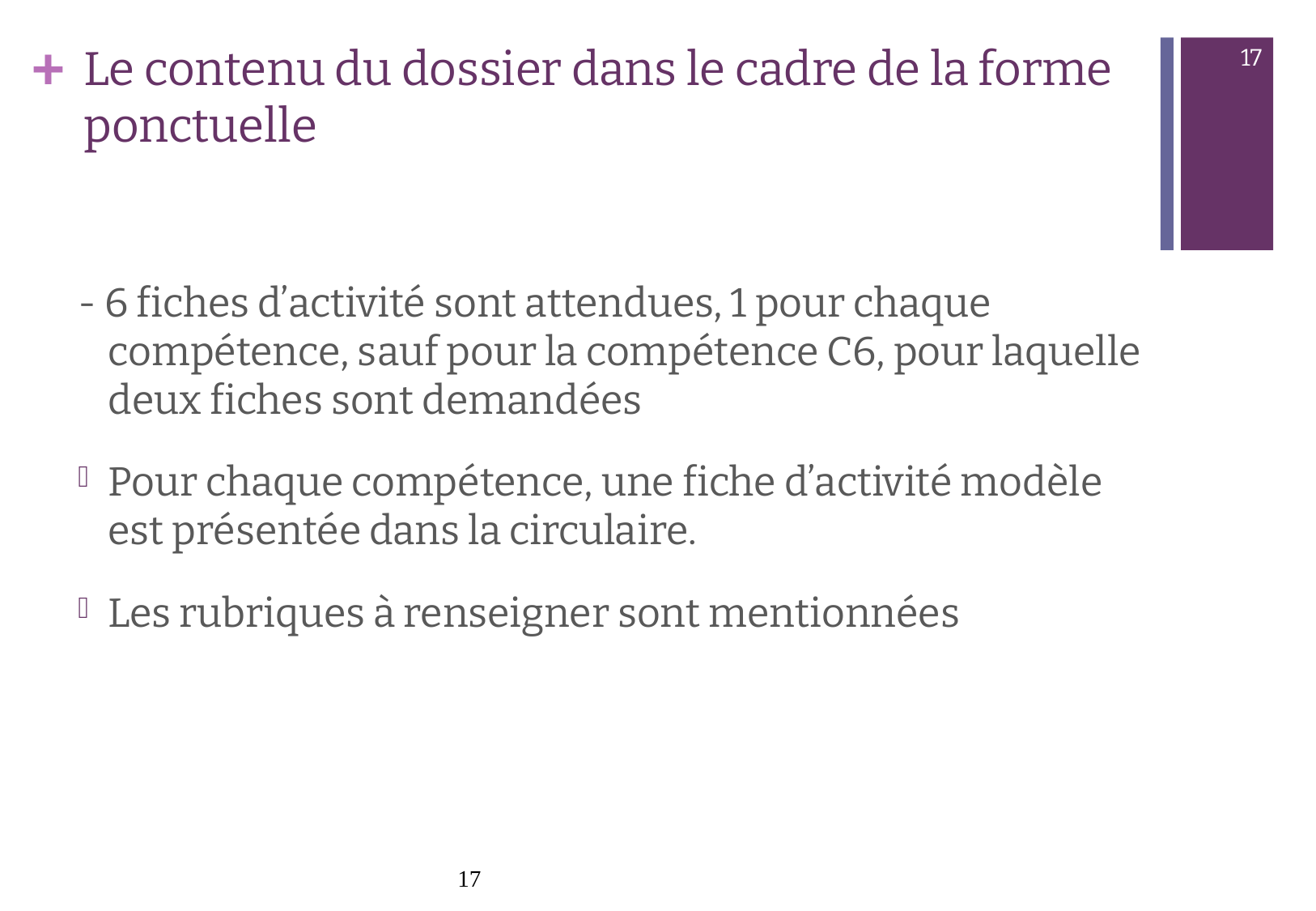

17
# Le contenu du dossier dans le cadre de la forme ponctuelle
- 6 fiches d’activité sont attendues, 1 pour chaque compétence, sauf pour la compétence C6, pour laquelle deux fiches sont demandées
Pour chaque compétence, une fiche d’activité modèle est présentée dans la circulaire.
Les rubriques à renseigner sont mentionnées

17